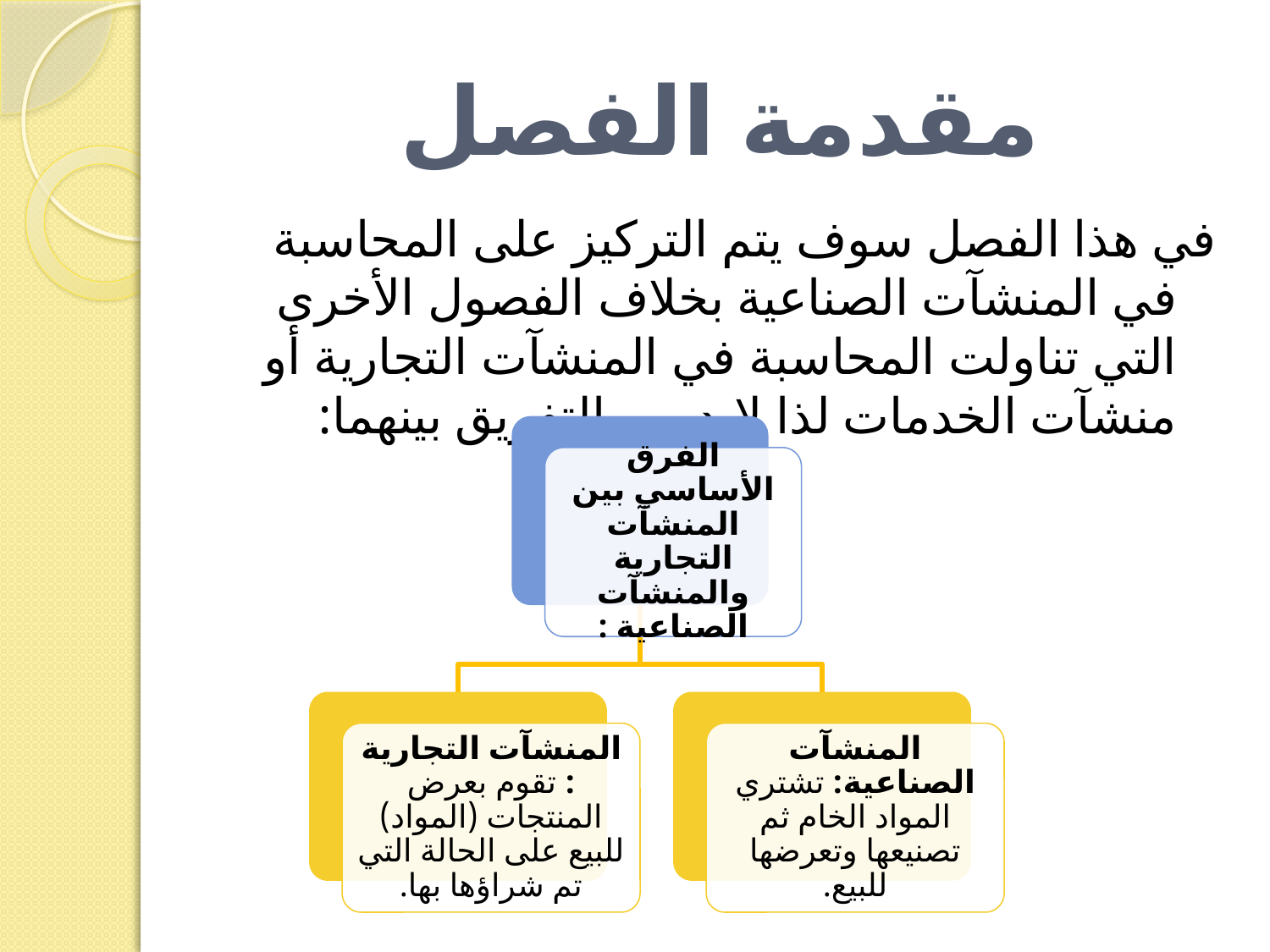

# مقدمة الفصل
في هذا الفصل سوف يتم التركيز على المحاسبة في المنشآت الصناعية بخلاف الفصول الأخرى التي تناولت المحاسبة في المنشآت التجارية أو منشآت الخدمات لذا لابد من التفريق بينهما:

الفرق الأساسي بين المنشآت التجارية والمنشآت الصناعية :
المنشآت التجارية : تقوم بعرض المنتجات (المواد) للبيع على الحالة التي تم شراؤها بها.
المنشآت الصناعية: تشتري المواد الخام ثم تصنيعها وتعرضها للبيع.